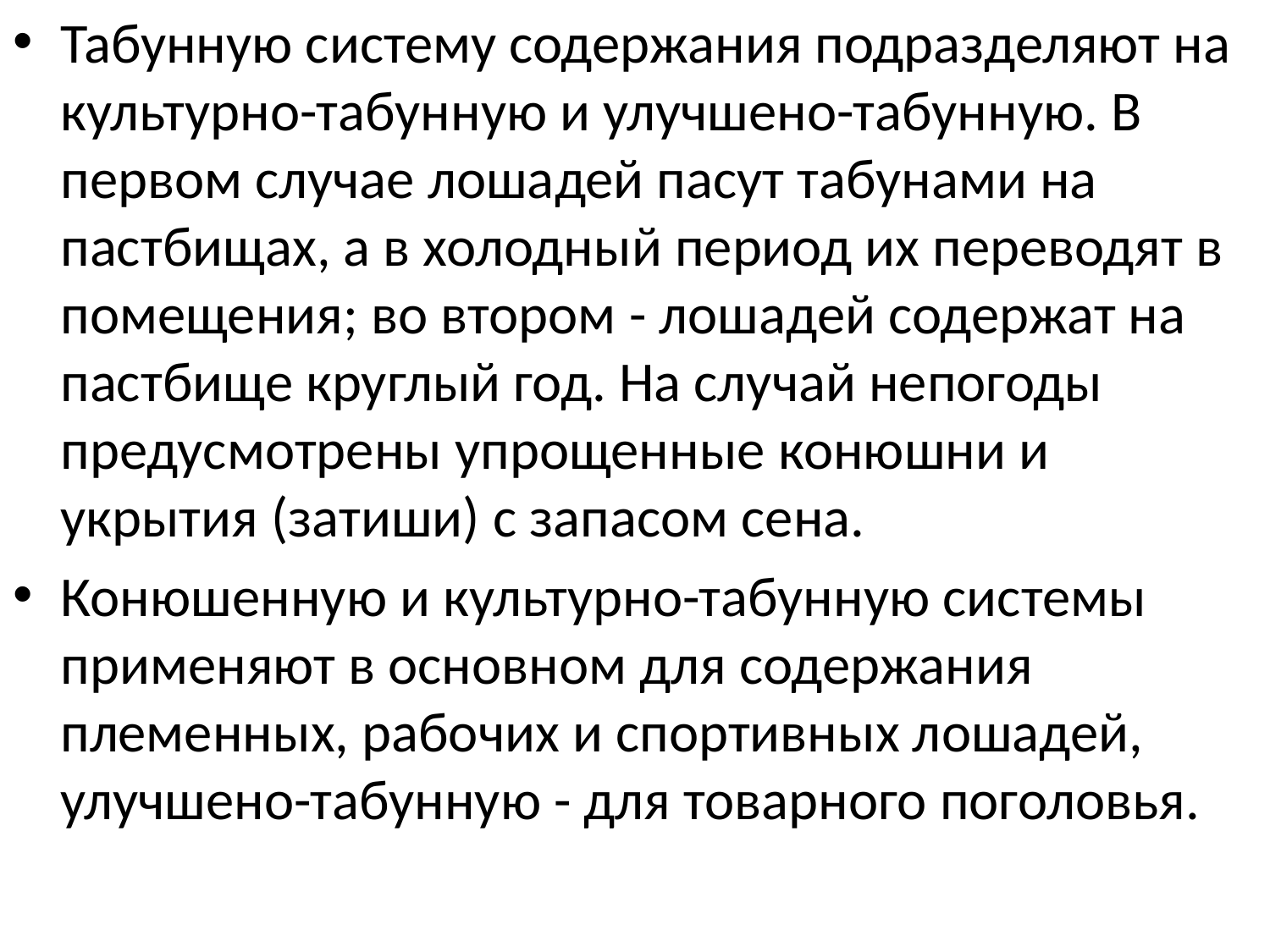

Табунную систему содержания подразделяют на культурно-табунную и улучшено-табунную. В первом случае лошадей пасут табунами на пастбищах, а в холодный период их переводят в помещения; во втором - лошадей содержат на пастбище круглый год. На случай непогоды предусмотрены упрощенные конюшни и укрытия (затиши) с запасом сена.
Конюшенную и культурно-табунную системы применяют в основном для содержания племенных, рабочих и спортивных лошадей, улучшено-табунную - для товарного поголовья.